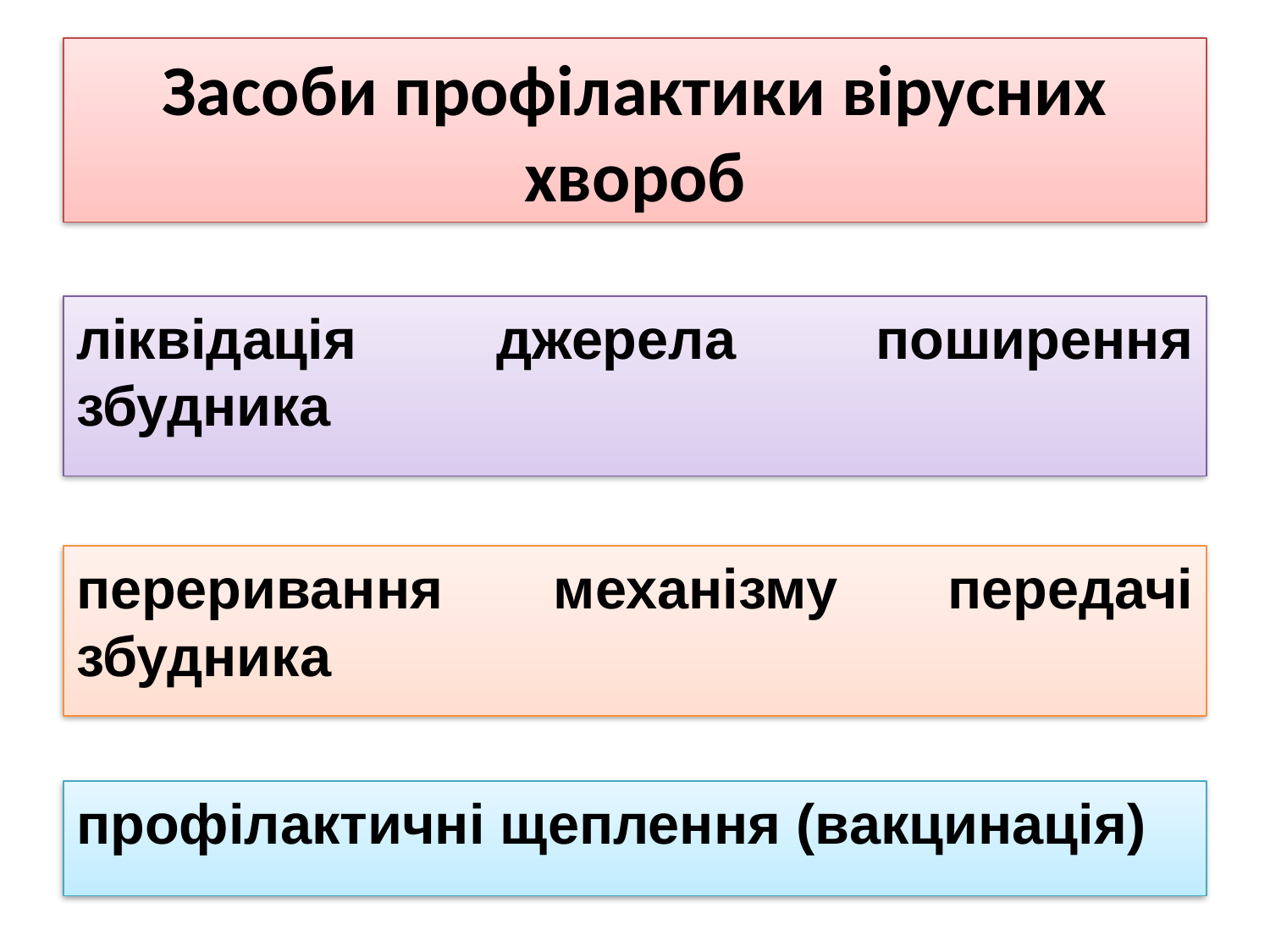

# Засоби профілактики вірусних хвороб
ліквідація джерела поширення збудника
переривання механізму передачі збудника
профілактичні щеплення (вакцинація)